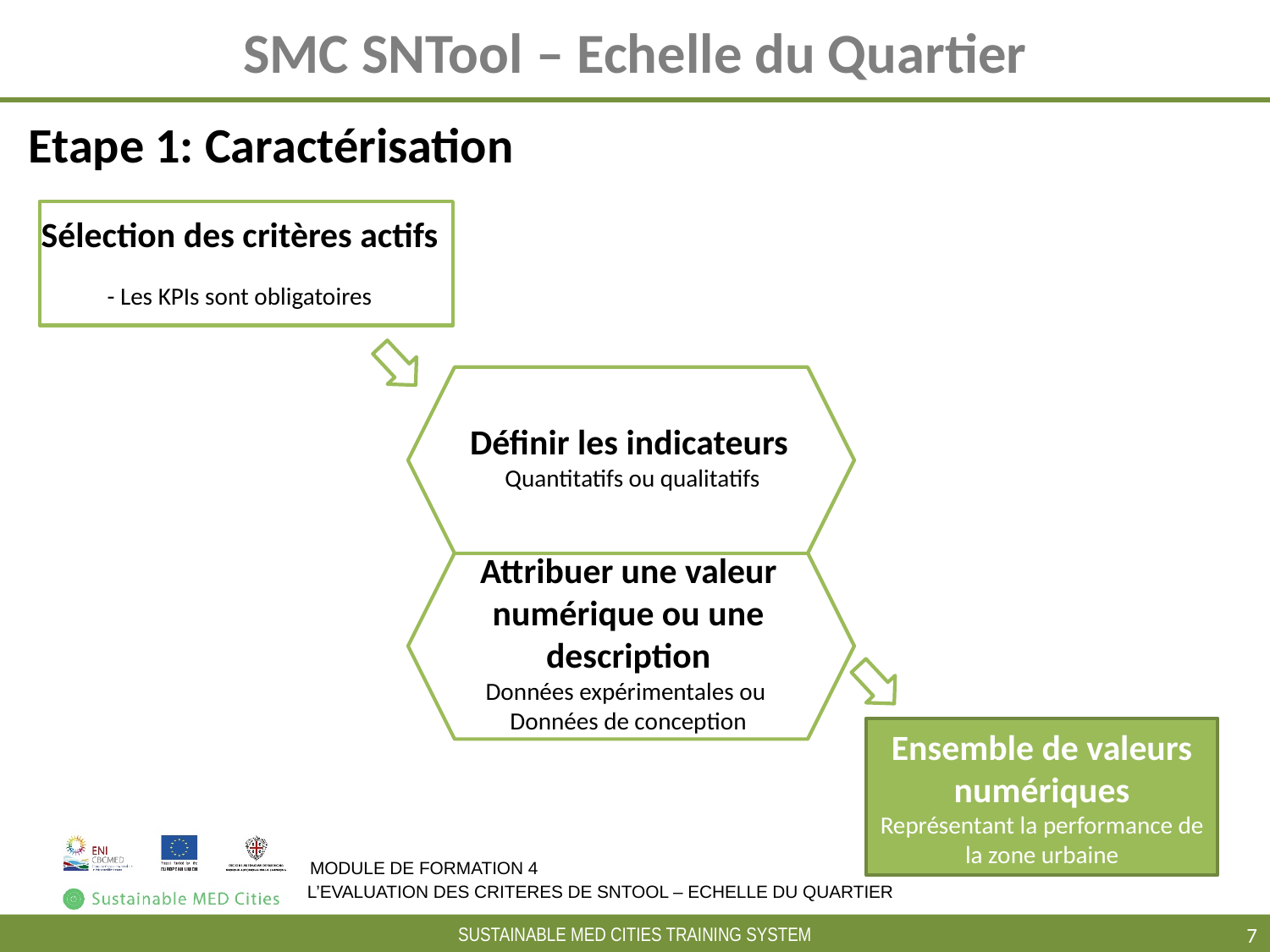

# SMC SNTool – Echelle du Quartier
Etape 1: Caractérisation

 Sélection des critères actifs

- Les KPIs sont obligatoires

Définir les indicateurs
Quantitatifs ou qualitatifs
Attribuer une valeur numérique ou une description
Données expérimentales ou
Données de conception

Ensemble de valeurs numériques
Représentant la performance de la zone urbaine
MODULE DE FORMATION 4
L’EVALUATION DES CRITERES DE SNTOOL – ECHELLE DU QUARTIER
7